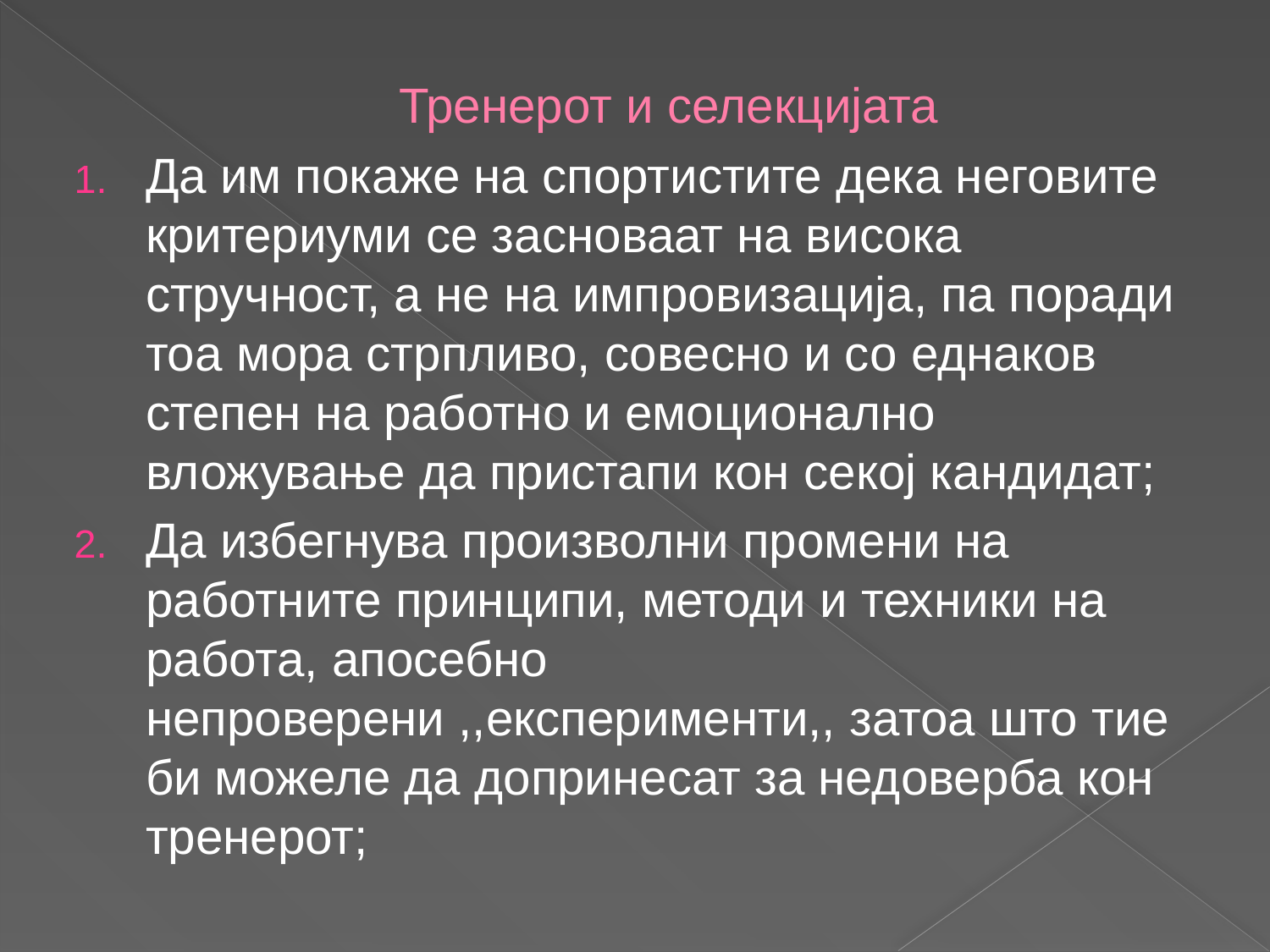

# Тренерот и селекцијата
Да им покаже на спортистите дека неговите критериуми се засноваат на висока стручност, а не на импровизација, па поради тоа мора стрпливо, совесно и со еднаков степен на работно и емоционално вложување да пристапи кон секој кандидат;
Да избегнува произволни промени на работните принципи, методи и техники на работа, апосебно непроверени ,,експерименти,, затоа што тие би можеле да допринесат за недоверба кон тренерот;